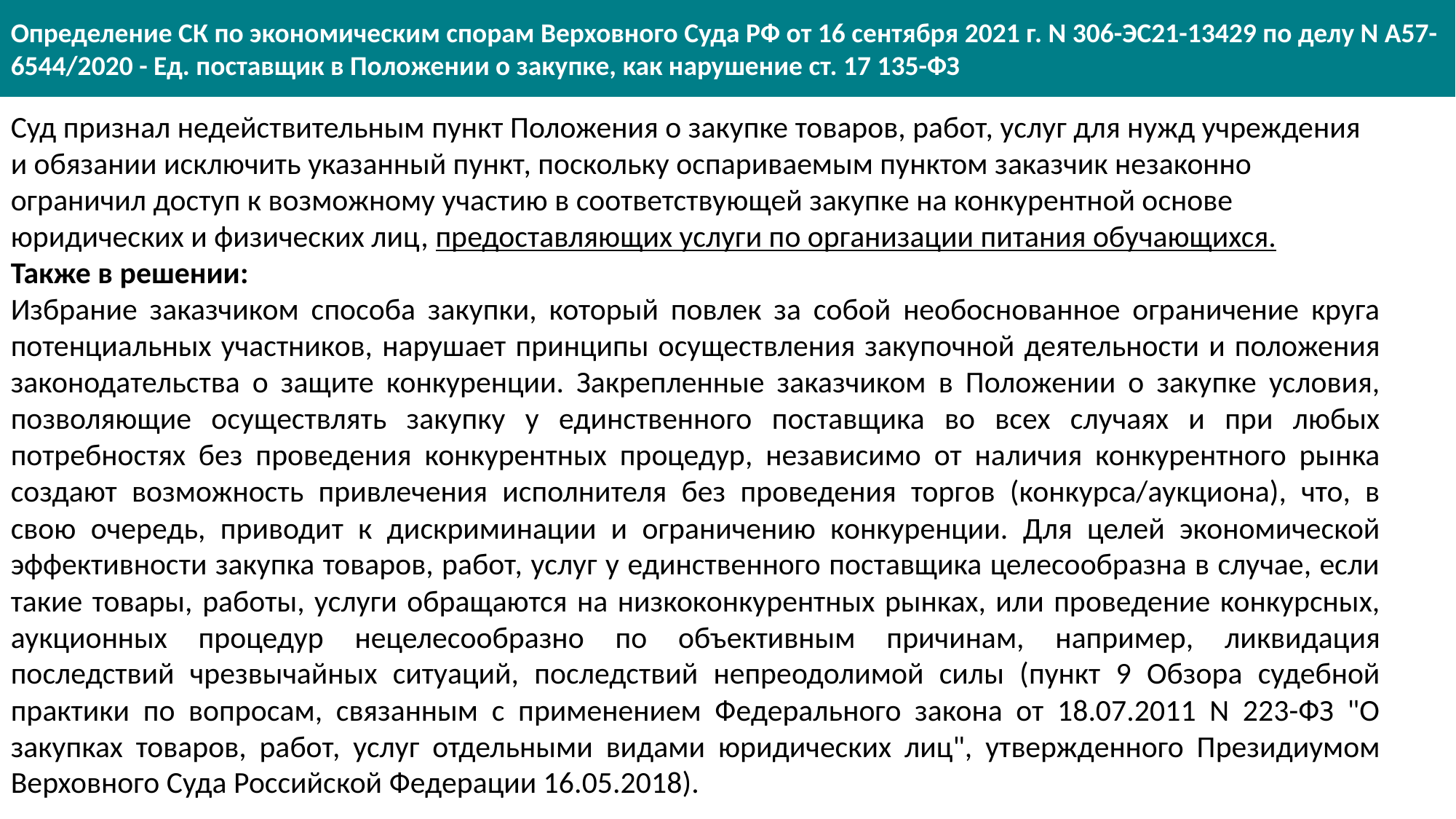

Определение СК по экономическим спорам Верховного Суда РФ от 16 сентября 2021 г. N 306-ЭС21-13429 по делу N А57-6544/2020 - Ед. поставщик в Положении о закупке, как нарушение ст. 17 135-ФЗ
Суд признал недействительным пункт Положения о закупке товаров, работ, услуг для нужд учреждения и обязании исключить указанный пункт, поскольку оспариваемым пунктом заказчик незаконно ограничил доступ к возможному участию в соответствующей закупке на конкурентной основе юридических и физических лиц, предоставляющих услуги по организации питания обучающихся.
Также в решении:
Избрание заказчиком способа закупки, который повлек за собой необоснованное ограничение круга потенциальных участников, нарушает принципы осуществления закупочной деятельности и положения законодательства о защите конкуренции. Закрепленные заказчиком в Положении о закупке условия, позволяющие осуществлять закупку у единственного поставщика во всех случаях и при любых потребностях без проведения конкурентных процедур, независимо от наличия конкурентного рынка создают возможность привлечения исполнителя без проведения торгов (конкурса/аукциона), что, в свою очередь, приводит к дискриминации и ограничению конкуренции. Для целей экономической эффективности закупка товаров, работ, услуг у единственного поставщика целесообразна в случае, если такие товары, работы, услуги обращаются на низкоконкурентных рынках, или проведение конкурсных, аукционных процедур нецелесообразно по объективным причинам, например, ликвидация последствий чрезвычайных ситуаций, последствий непреодолимой силы (пункт 9 Обзора судебной практики по вопросам, связанным с применением Федерального закона от 18.07.2011 N 223-ФЗ "О закупках товаров, работ, услуг отдельными видами юридических лиц", утвержденного Президиумом Верховного Суда Российской Федерации 16.05.2018).